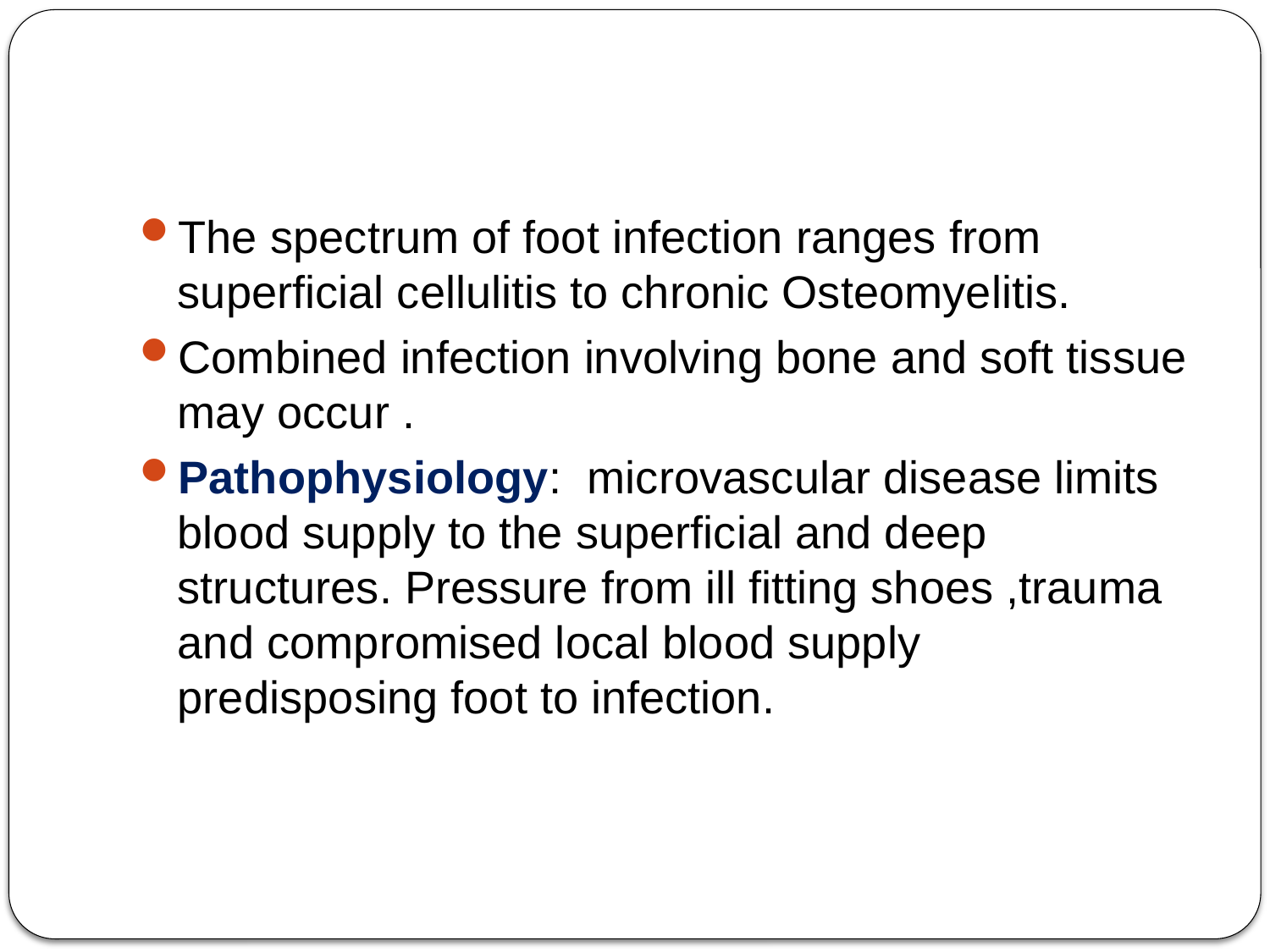

#
The spectrum of foot infection ranges from superficial cellulitis to chronic Osteomyelitis.
Combined infection involving bone and soft tissue may occur .
Pathophysiology:  microvascular disease limits blood supply to the superficial and deep structures. Pressure from ill fitting shoes ,trauma and compromised local blood supply predisposing foot to infection.